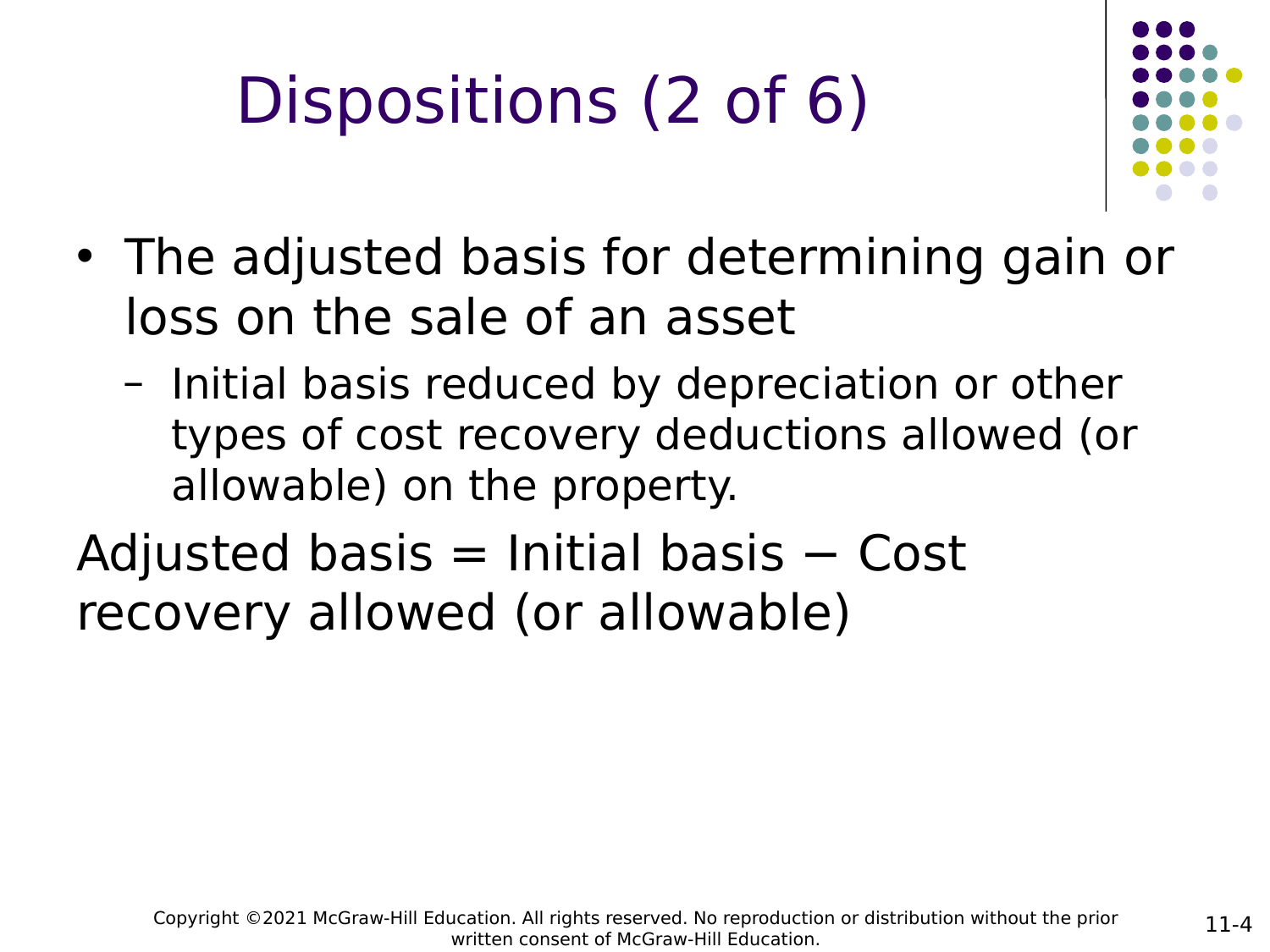

# Dispositions (2 of 6)
The adjusted basis for determining gain or loss on the sale of an asset
Initial basis reduced by depreciation or other types of cost recovery deductions allowed (or allowable) on the property.
Adjusted basis = Initial basis − Cost recovery allowed (or allowable)
11-4